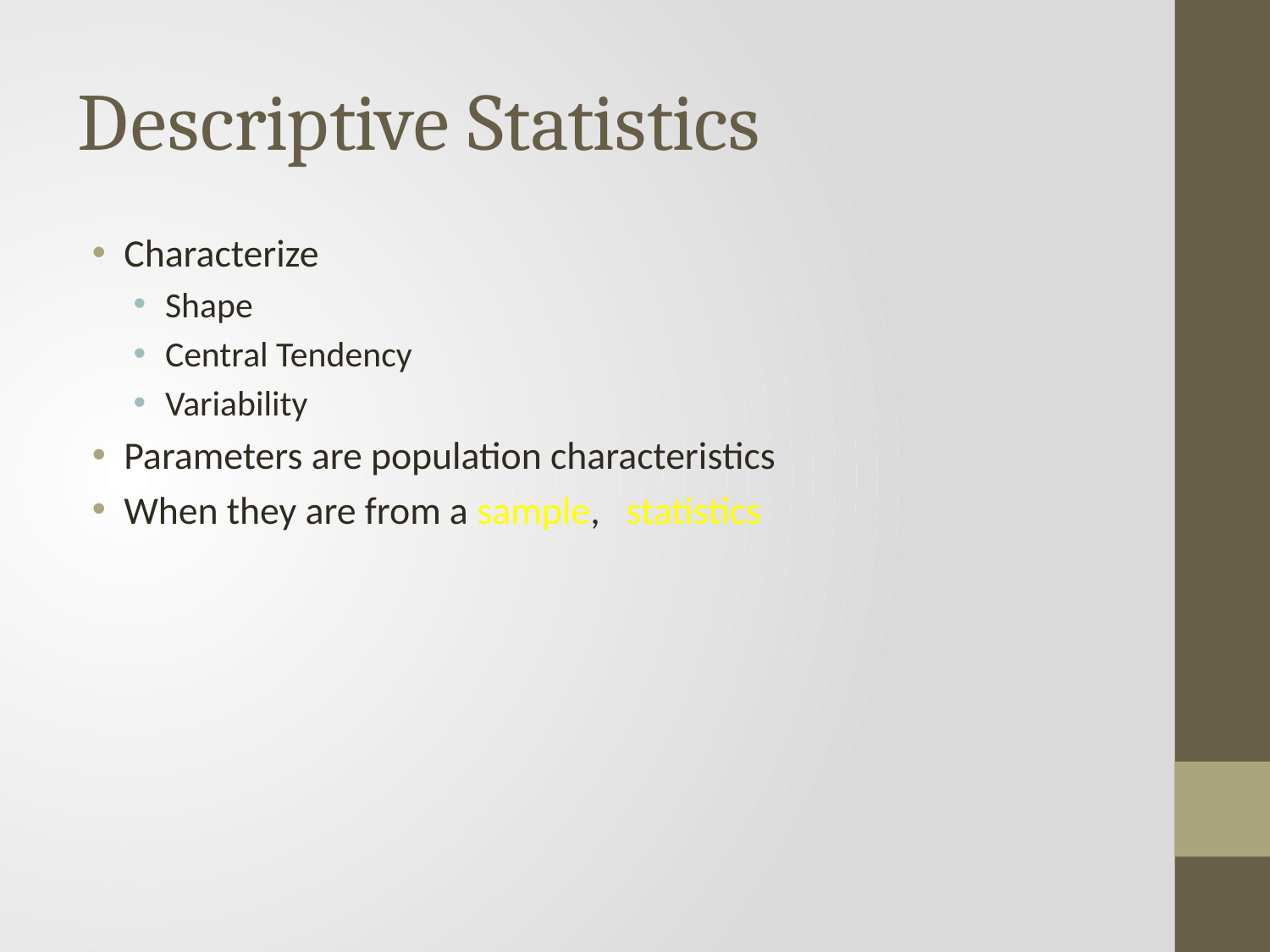

# Descriptive Statistics
Characterize
Shape
Central Tendency
Variability
Parameters are population characteristics
When they are from a sample,   statistics